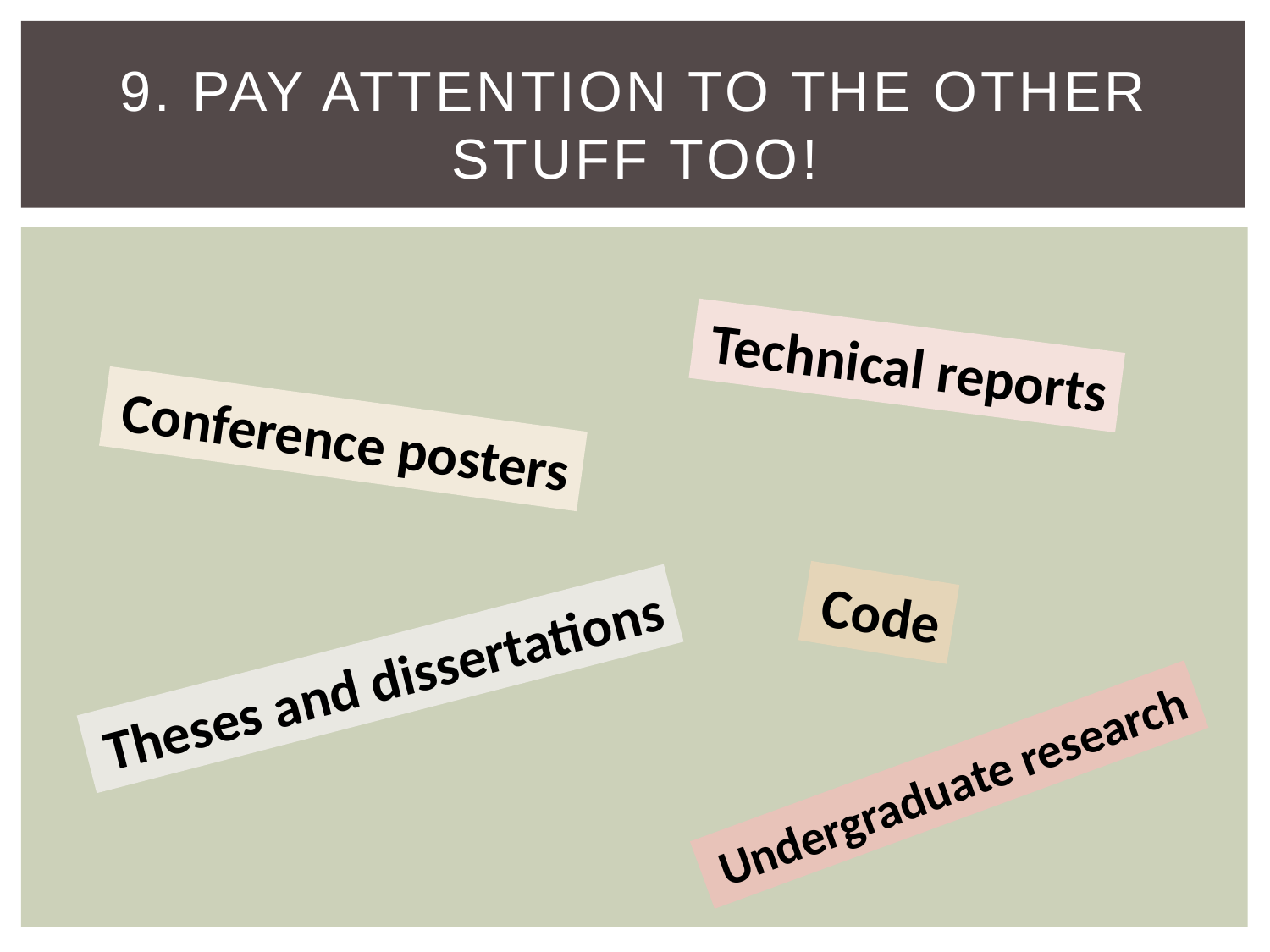

# 9. Pay attention to the other stuff too!
Technical reports
Conference posters
Code
Theses and dissertations
Undergraduate research